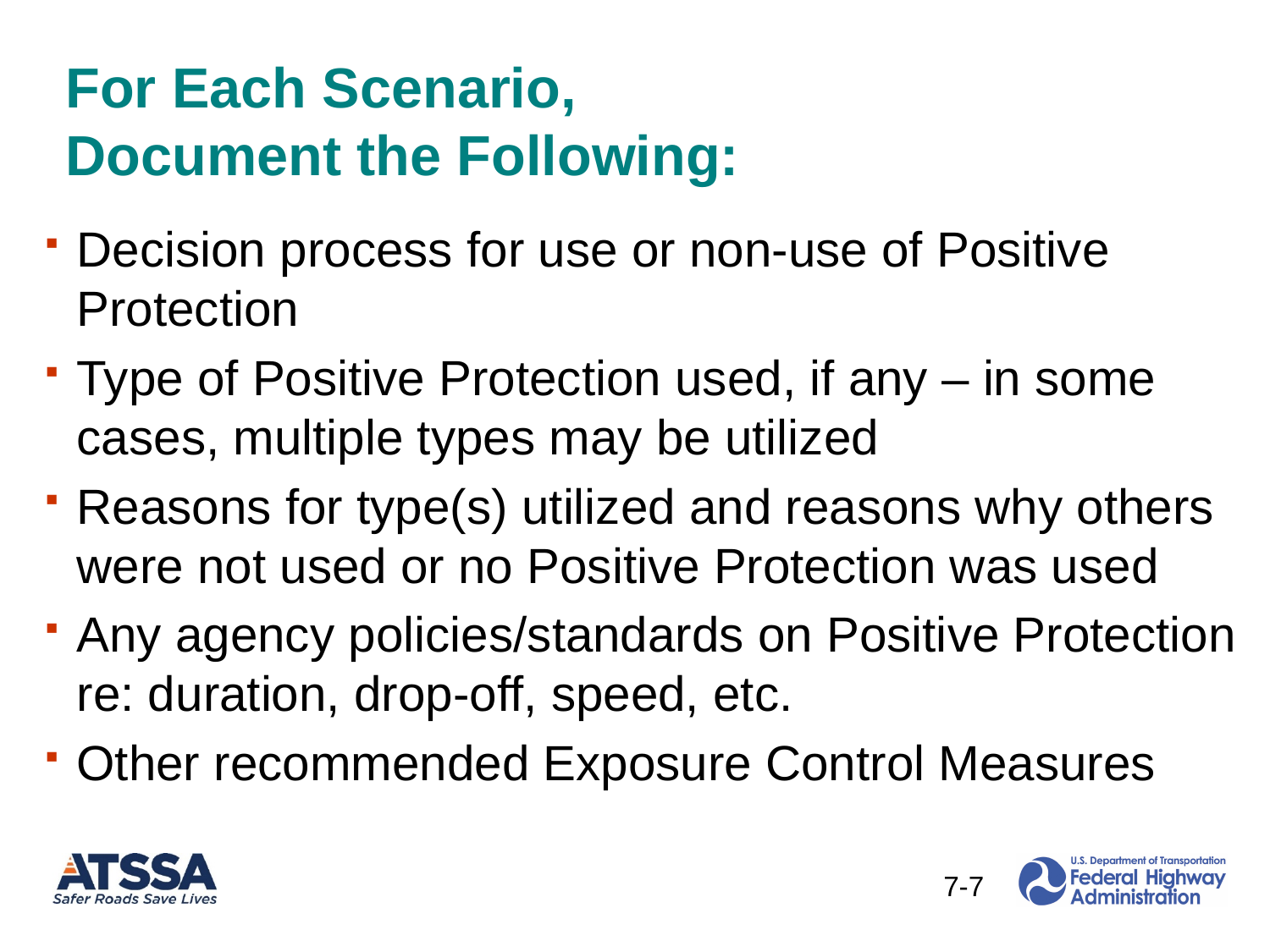

# For Each Scenario, Document the Following:
Decision process for use or non-use of Positive Protection
Type of Positive Protection used, if any – in some cases, multiple types may be utilized
Reasons for type(s) utilized and reasons why others were not used or no Positive Protection was used
Any agency policies/standards on Positive Protection re: duration, drop-off, speed, etc.
Other recommended Exposure Control Measures